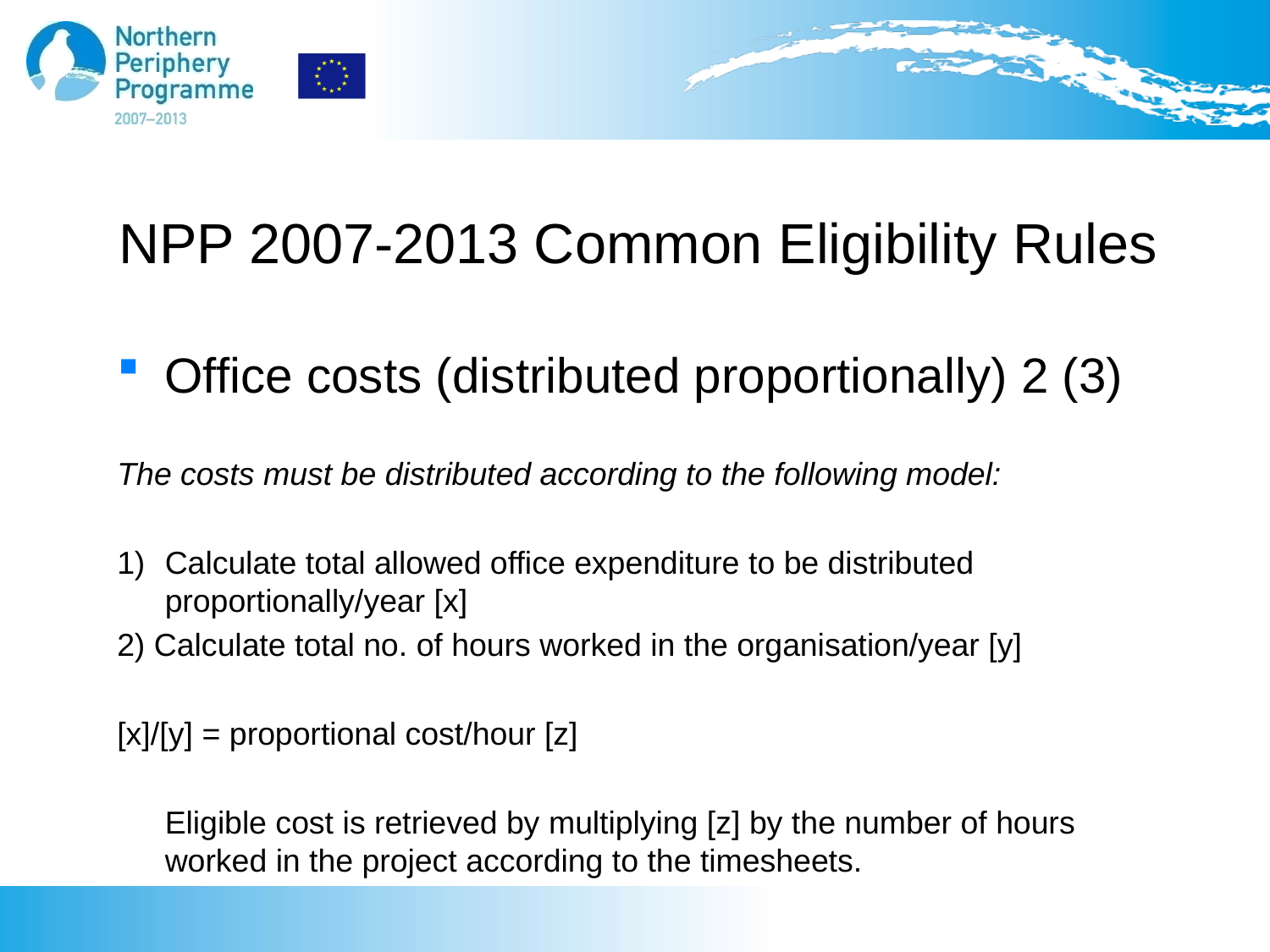

# NPP 2007-2013 Common Eligibility Rules
Office costs (distributed proportionally) 2 (3)

The costs must be distributed according to the following model:

1) 	Calculate total allowed office expenditure to be distributed proportionally/year [x]
2) Calculate total no. of hours worked in the organisation/year [y]

[x]/[y] = proportional cost/hour [z]

	Eligible cost is retrieved by multiplying [z] by the number of hours worked in the project according to the timesheets.